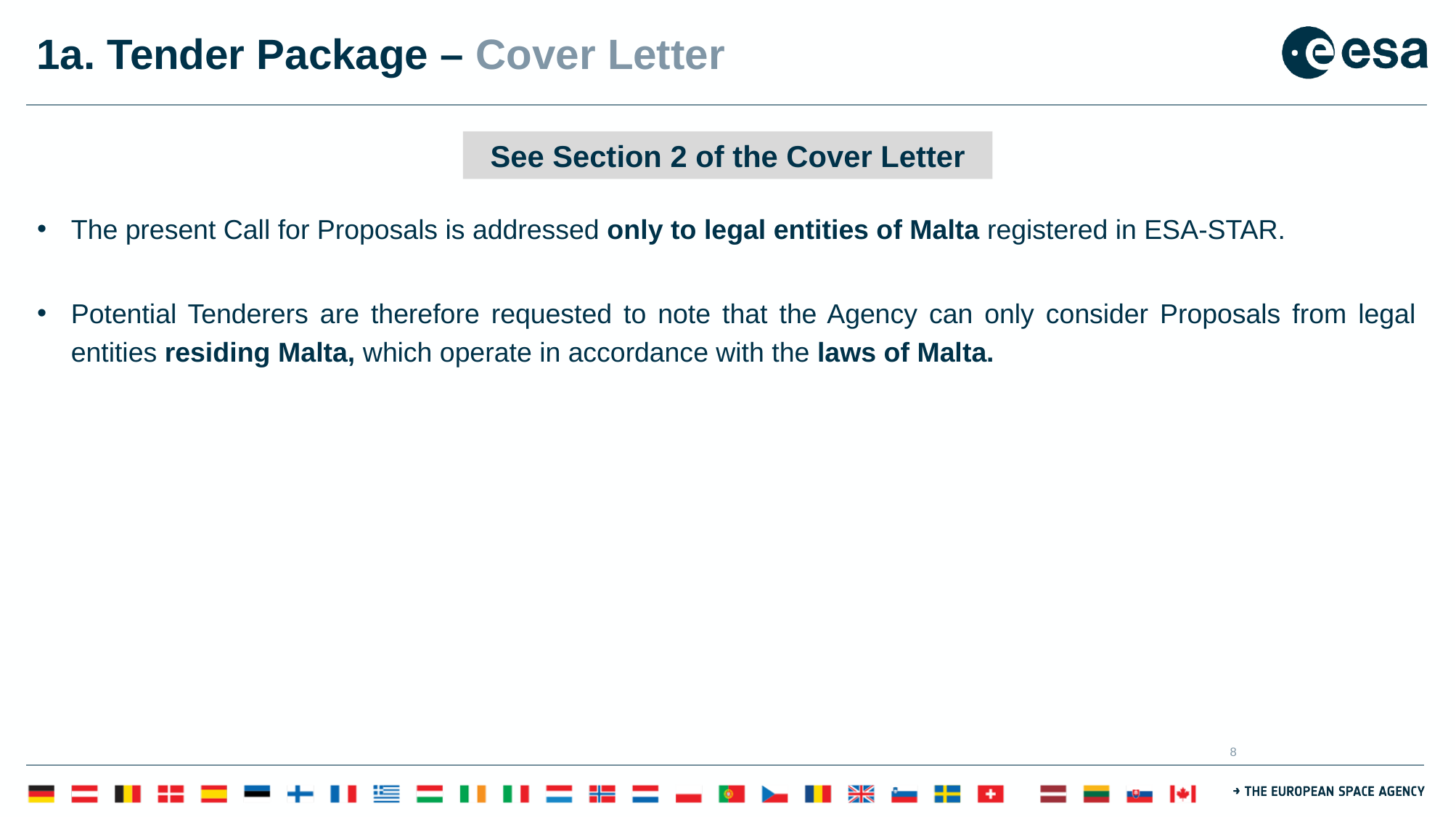

# 1a. Tender Package – Cover Letter

The present Call for Proposals is addressed only to legal entities of Malta registered in ESA-STAR.
Potential Tenderers are therefore requested to note that the Agency can only consider Proposals from legal entities residing Malta, which operate in accordance with the laws of Malta.

See Section 2 of the Cover Letter